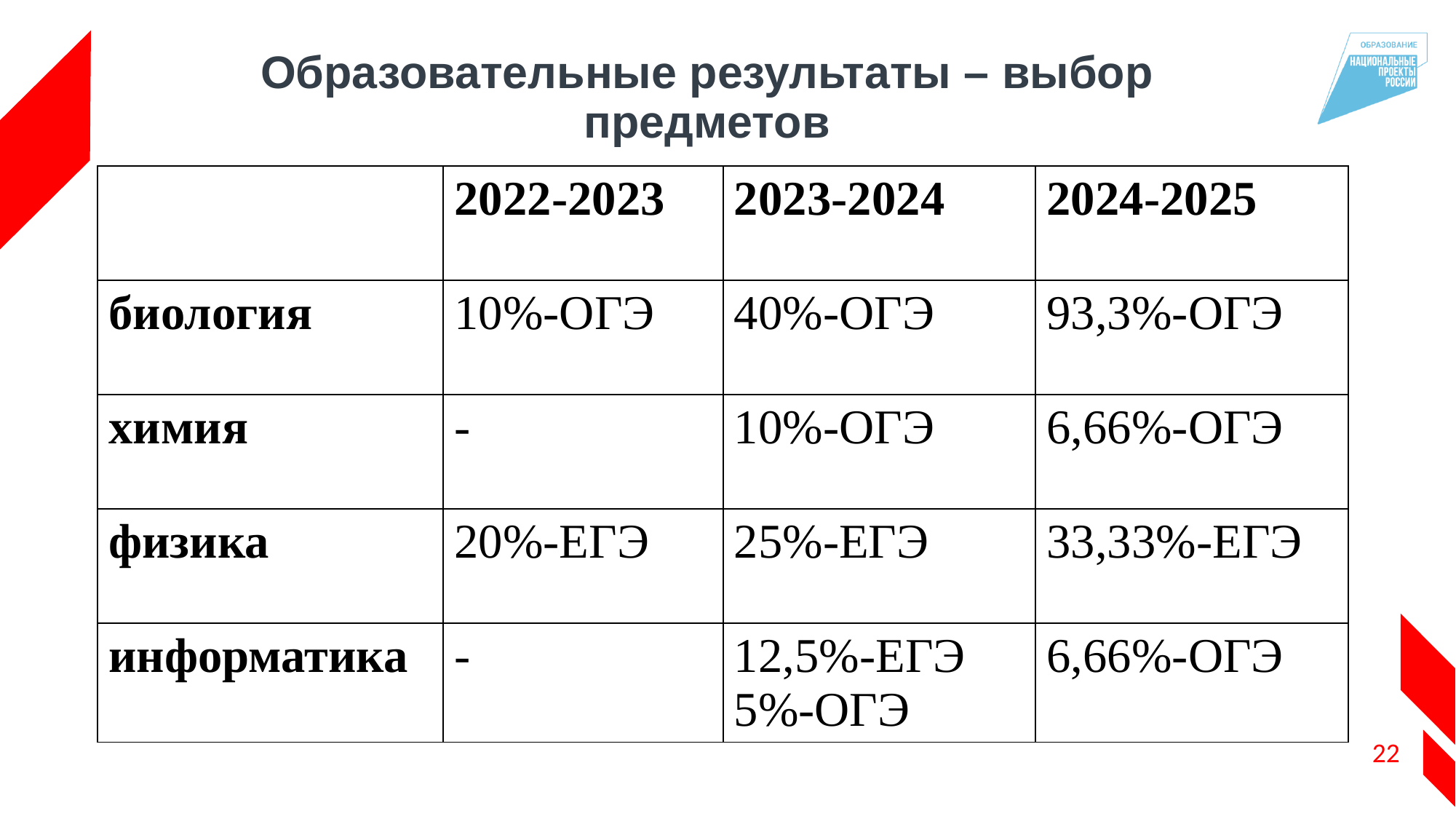

# Образовательные результаты – выбор предметов
|  | 2022-2023 | 2023-2024 | 2024-2025 |
| --- | --- | --- | --- |
| биология | 10%-ОГЭ | 40%-ОГЭ | 93,3%-ОГЭ |
| химия | - | 10%-ОГЭ | 6,66%-ОГЭ |
| физика | 20%-ЕГЭ | 25%-ЕГЭ | 33,33%-ЕГЭ |
| информатика | - | 12,5%-ЕГЭ 5%-ОГЭ | 6,66%-ОГЭ |